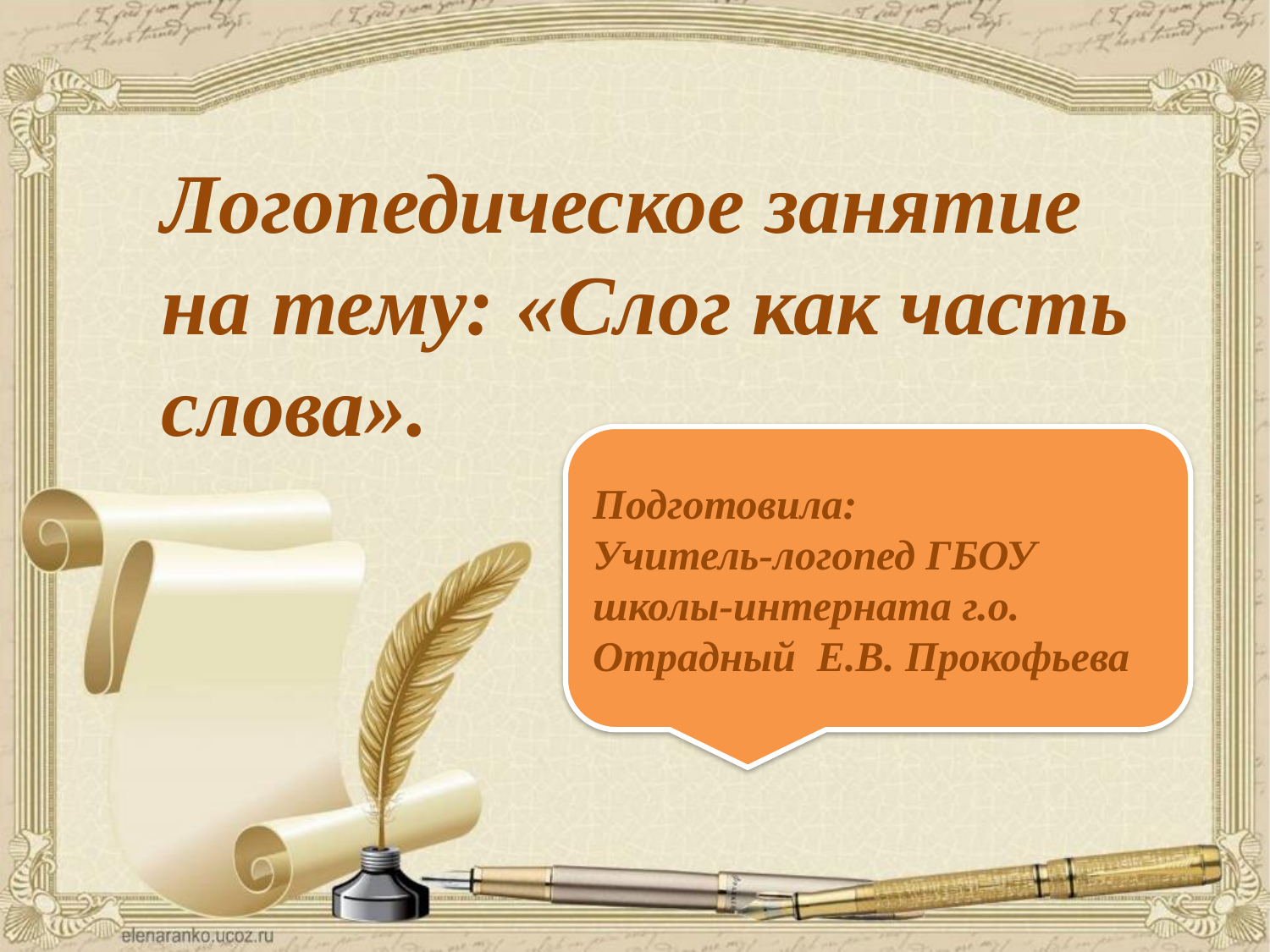

Логопедическое занятие на тему: «Слог как часть слова».
Подготовила:
Учитель-логопед ГБОУ школы-интерната г.о. Отрадный  Е.В. Прокофьева